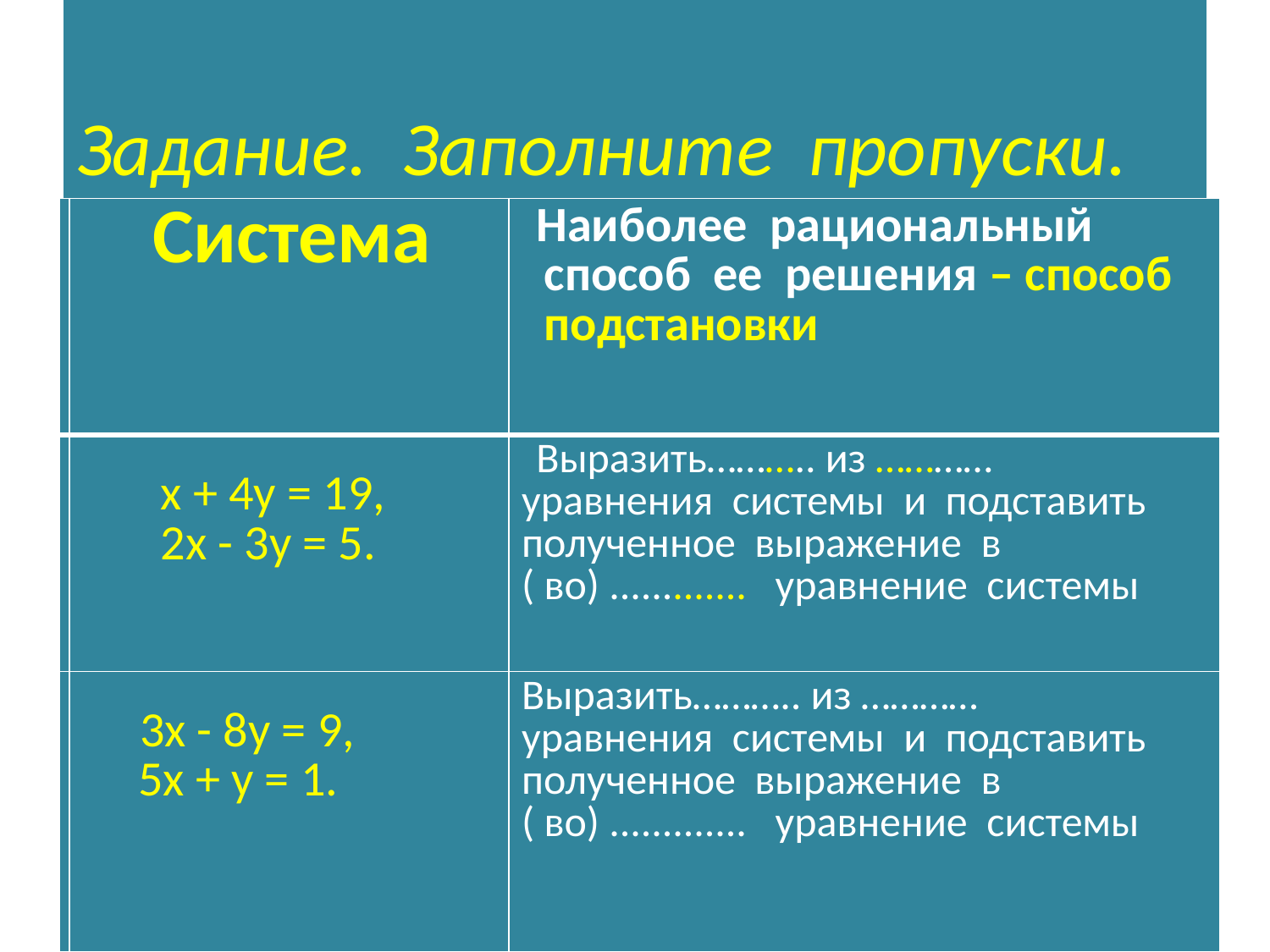

# Задание.  Заполните  пропуски.
| Система | Наиболее рациональный способ ее решения – способ подстановки |
| --- | --- |
| х + 4у = 19, 2х - 3у = 5. | Выразить……….. из ………… уравнения системы и подставить полученное выражение в ( во) ............. уравнение системы |
| 3х - 8у = 9, 5х + у = 1. | Выразить……….. из ………… уравнения системы и подставить полученное выражение в ( во) ............. уравнение системы |
| Система | Наиболее рациональный способ ее решения – способ подстановки |
| --- | --- |
| х + 4у = 19, 2х - 3у = 5. | Выразить……….. из ………… уравнения системы и подставить полученное выражение в ( во) ............. уравнение системы |
| 3х - 8у = 9, 5х + у = 1. | Выразить……….. из ………… уравнения системы и подставить полученное выражение в ( во) ............. уравнение системы |
| Система | Наиболее рациональный способ ее решения – способ подстановки |
| --- | --- |
| х + 4у = 19, 2х - 3у = 5. | Выразить……….. из ………… уравнения системы и подставить полученное выражение в ( во) ............. уравнение системы |
| 3х - 8у = 9, 5х + у = 1. | Выразить……….. из ………… уравнения системы и подставить полученное выражение в ( во) ............. уравнение системы |